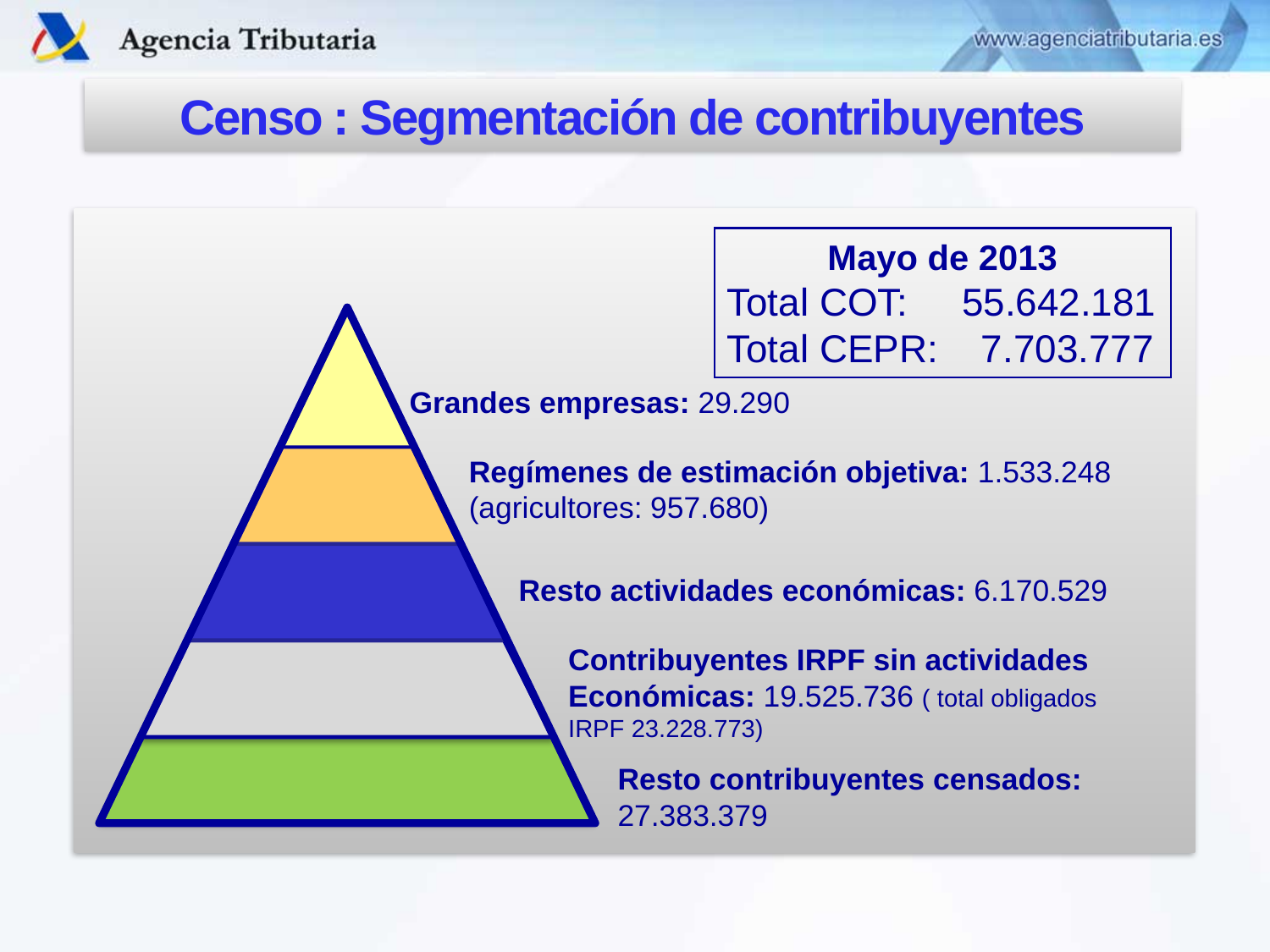

#
Censo : Segmentación de contribuyentes

Mayo de 2013
Total COT:     55.642.181
Total CEPR:    7.703.777

Grandes empresas: 29.290
Regímenes de estimación objetiva: 1.533.248 (agricultores: 957.680)
Resto actividades económicas: 6.170.529
Contribuyentes IRPF sin actividades
Económicas: 19.525.736 ( total obligados IRPF 23.228.773)
Resto contribuyentes censados:    27.383.379